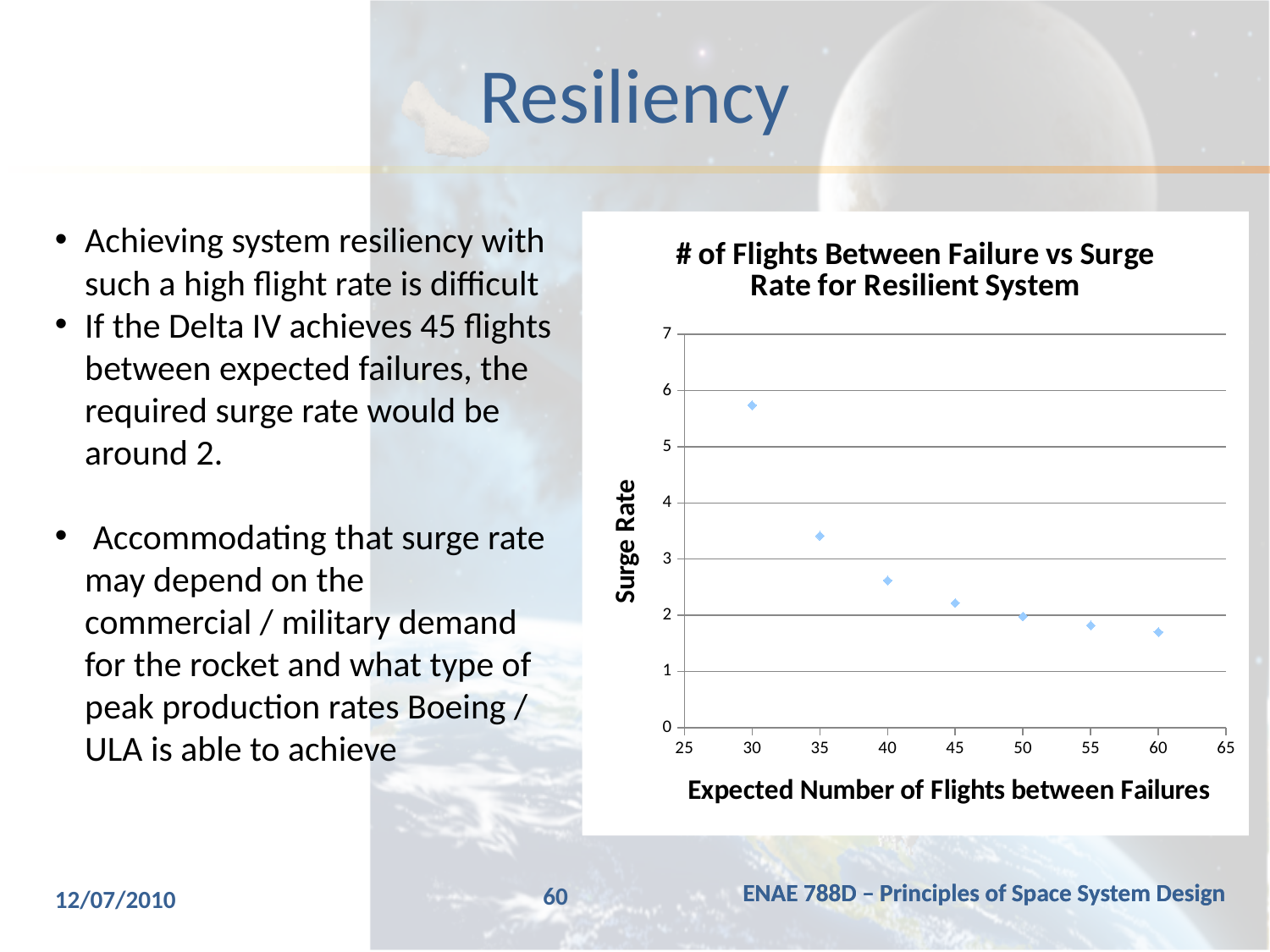

# Resiliency
Achieving system resiliency with such a high flight rate is difficult
If the Delta IV achieves 45 flights between expected failures, the required surge rate would be around 2.

 Accommodating that surge rate may depend on the commercial / military demand for the rocket and what type of peak production rates Boeing / ULA is able to achieve

### Chart: # of Flights Between Failure vs Surge Rate for Resilient System

| Category |  |
|---|---|